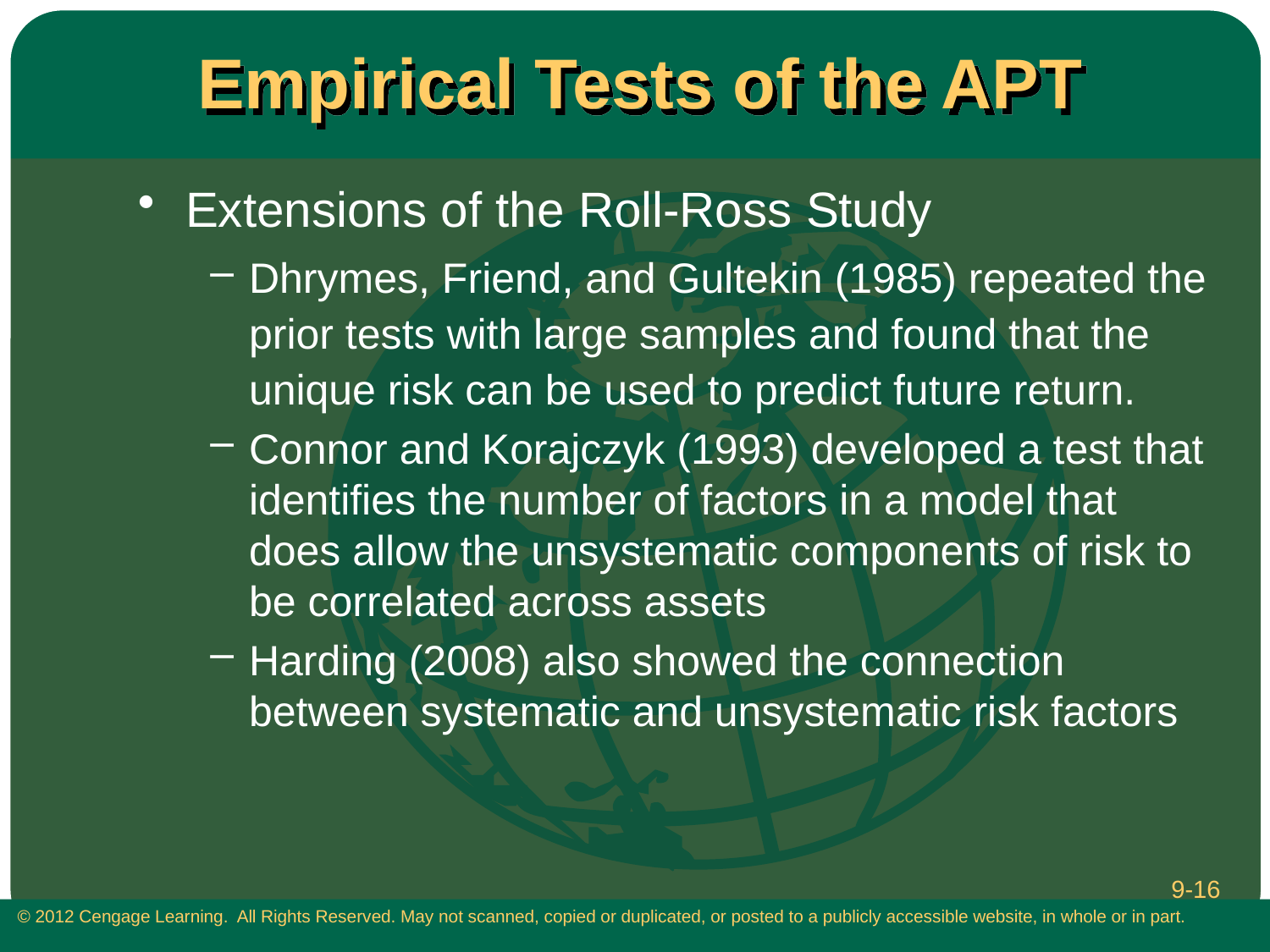

# Empirical Tests of the APT
Extensions of the Roll-Ross Study
Dhrymes, Friend, and Gultekin (1985) repeated the prior tests with large samples and found that the unique risk can be used to predict future return.
Connor and Korajczyk (1993) developed a test that identifies the number of factors in a model that does allow the unsystematic components of risk to be correlated across assets
Harding (2008) also showed the connection between systematic and unsystematic risk factors
9-16
 © 2012 Cengage Learning.  All Rights Reserved. May not scanned, copied or duplicated, or posted to a publicly accessible website, in whole or in part.